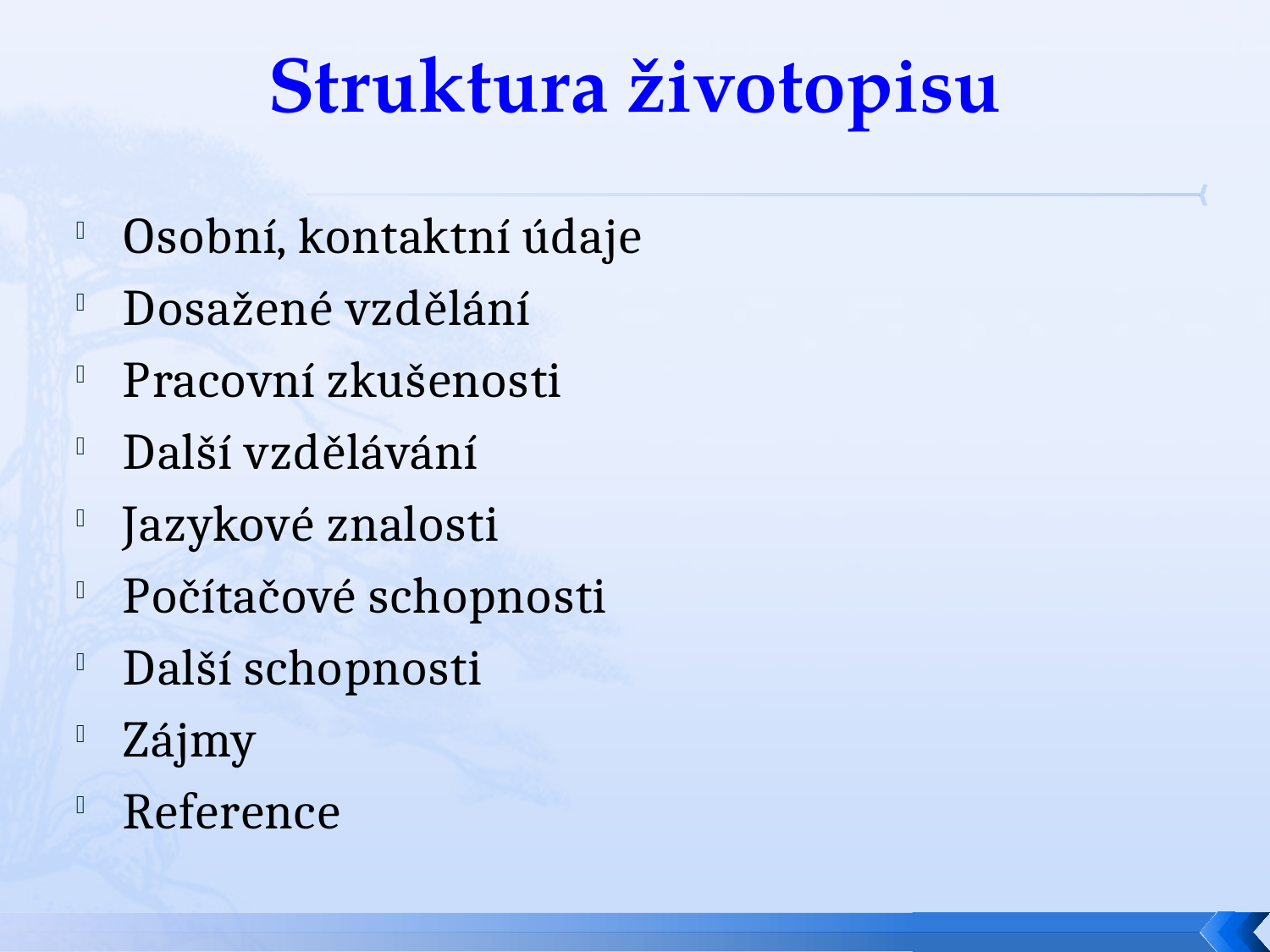

# Struktura životopisu
Osobní, kontaktní údaje
Dosažené vzdělání
Pracovní zkušenosti
Další vzdělávání
Jazykové znalosti
Počítačové schopnosti
Další schopnosti
Zájmy
Reference